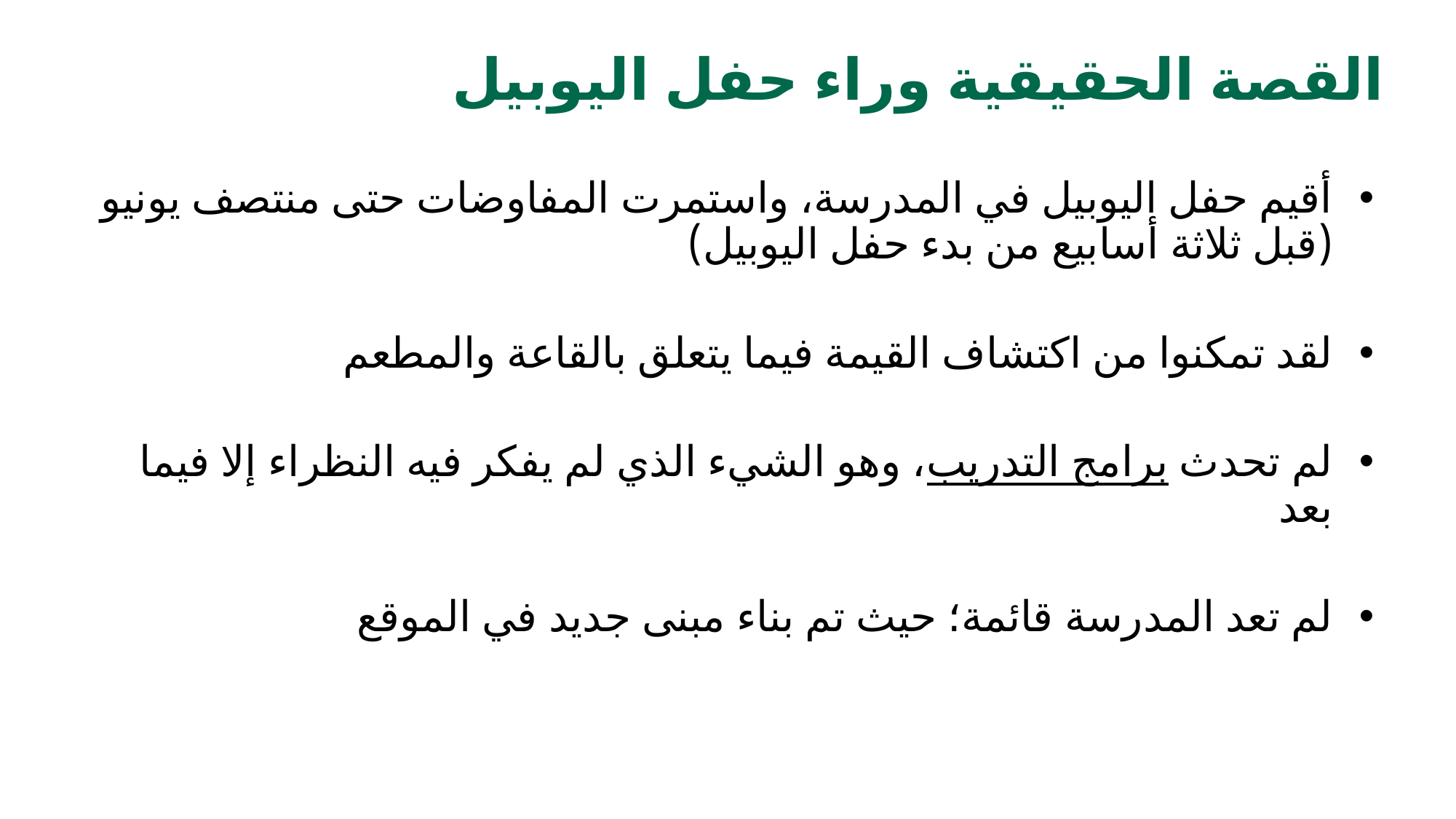

# القصة الحقيقية وراء حفل اليوبيل
أقيم حفل اليوبيل في المدرسة، واستمرت المفاوضات حتى منتصف يونيو (قبل ثلاثة أسابيع من بدء حفل اليوبيل)

لقد تمكنوا من اكتشاف القيمة فيما يتعلق بالقاعة والمطعم

لم تحدث برامج التدريب، وهو الشيء الذي لم يفكر فيه النظراء إلا فيما بعد

لم تعد المدرسة قائمة؛ حيث تم بناء مبنى جديد في الموقع